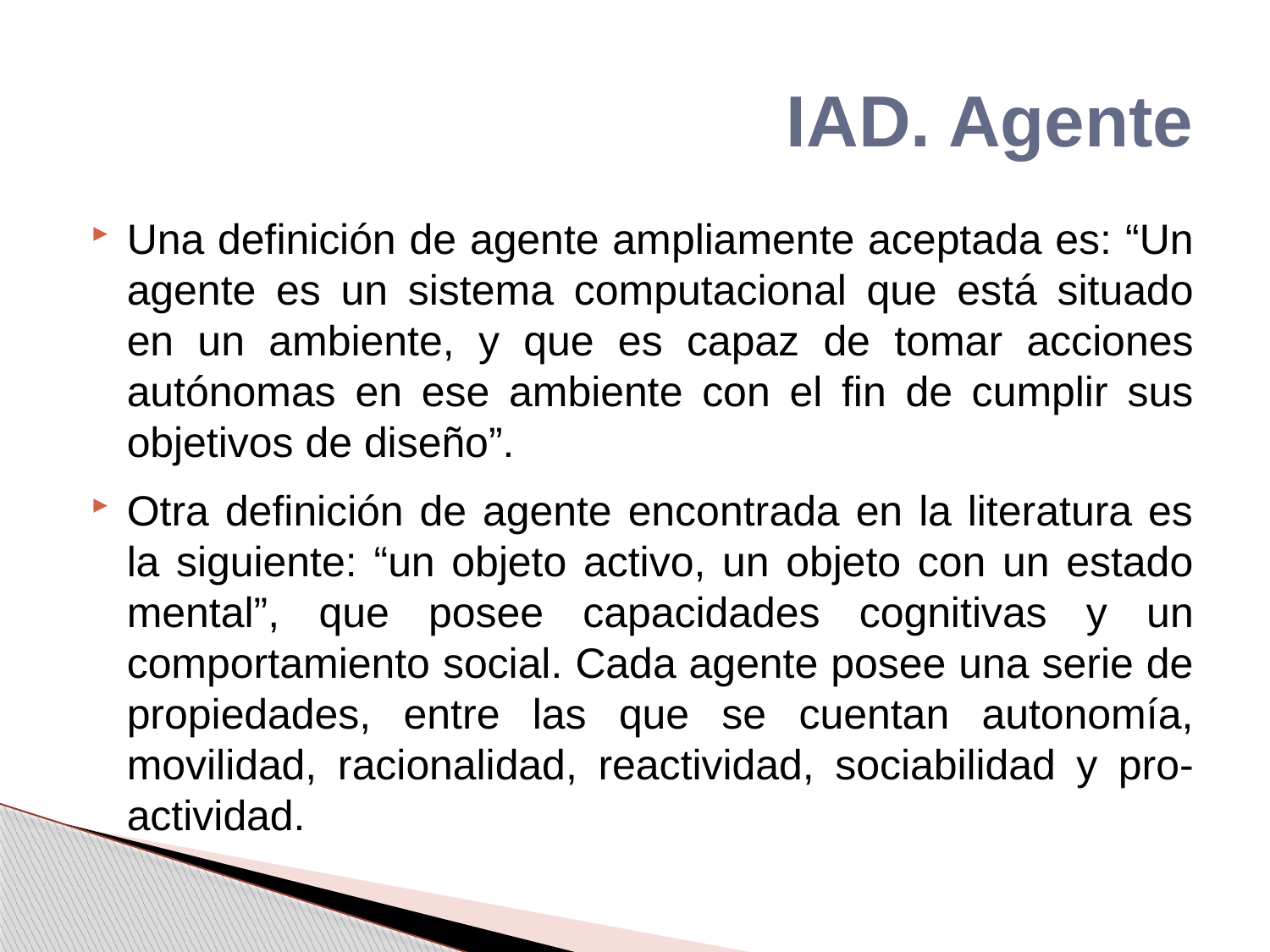

# IAD. Agente
Una definición de agente ampliamente aceptada es: “Un agente es un sistema computacional que está situado en un ambiente, y que es capaz de tomar acciones autónomas en ese ambiente con el fin de cumplir sus objetivos de diseño”.
Otra definición de agente encontrada en la literatura es la siguiente: “un objeto activo, un objeto con un estado mental”, que posee capacidades cognitivas y un comportamiento social. Cada agente posee una serie de propiedades, entre las que se cuentan autonomía, movilidad, racionalidad, reactividad, sociabilidad y pro‐actividad.